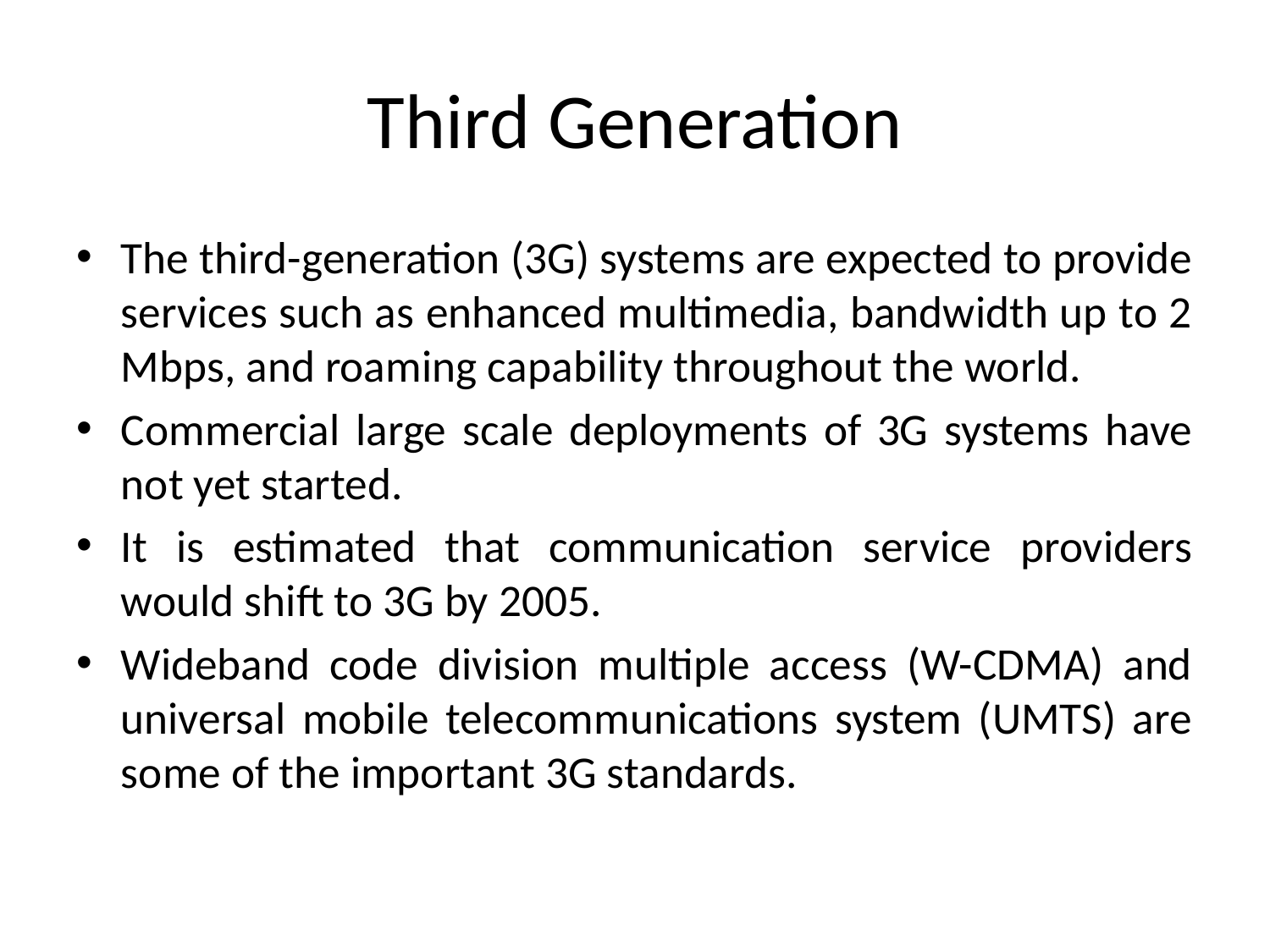

# Third Generation
The third-generation (3G) systems are expected to provide services such as enhanced multimedia, bandwidth up to 2 Mbps, and roaming capability throughout the world.
Commercial large scale deployments of 3G systems have not yet started.
It is estimated that communication service providers would shift to 3G by 2005.
Wideband code division multiple access (W-CDMA) and universal mobile telecommunications system (UMTS) are some of the important 3G standards.